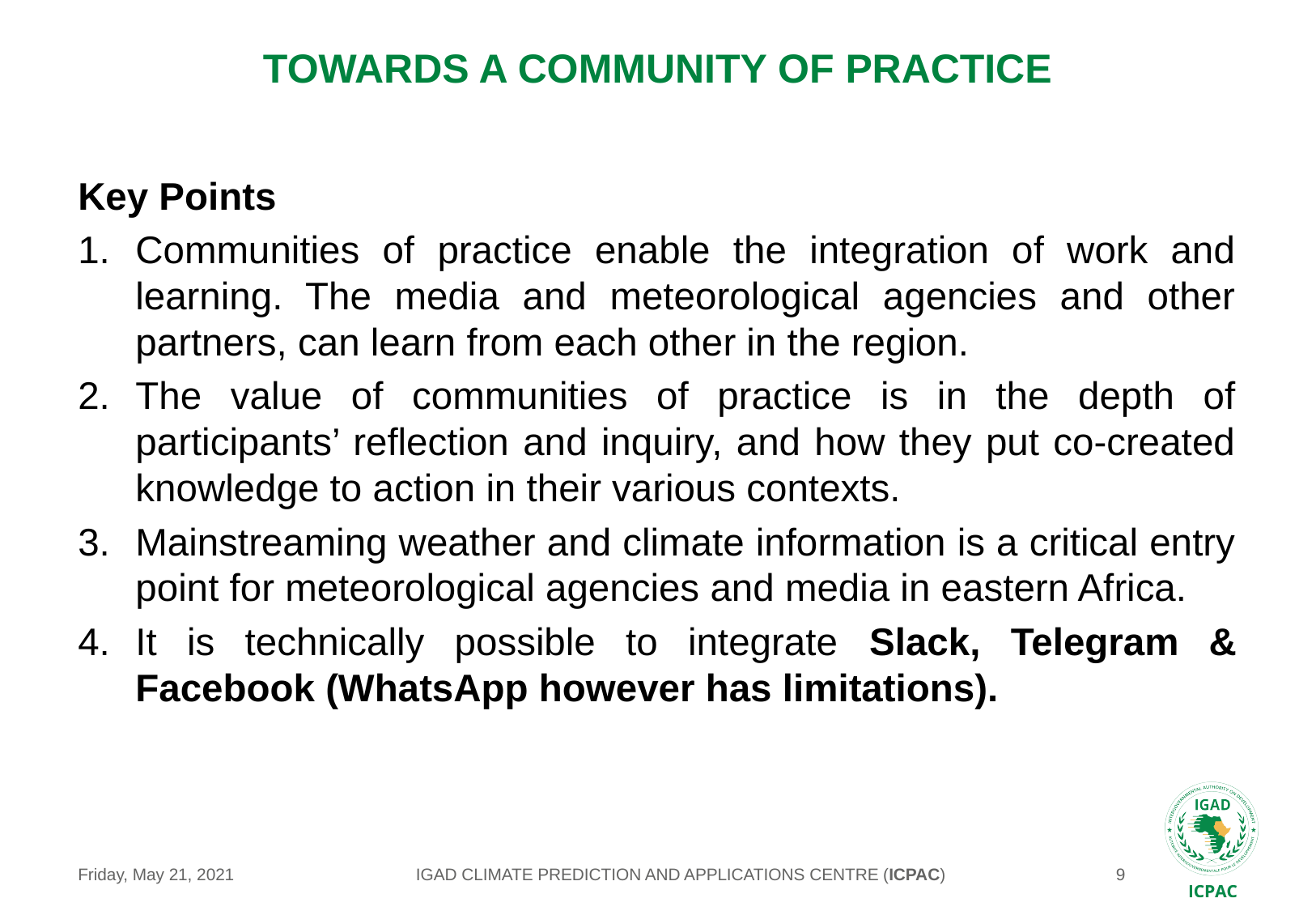

# TOWARDS A COMMUNITY OF PRACTICE
Key Points
Communities of practice enable the integration of work and learning. The media and meteorological agencies and other partners, can learn from each other in the region.
The value of communities of practice is in the depth of participants’ reflection and inquiry, and how they put co-created knowledge to action in their various contexts.
Mainstreaming weather and climate information is a critical entry point for meteorological agencies and media in eastern Africa.
It is technically possible to integrate Slack, Telegram & Facebook (WhatsApp however has limitations).

IGAD CLIMATE PREDICTION AND APPLICATIONS CENTRE (ICPAC)
Friday, May 21, 2021
9